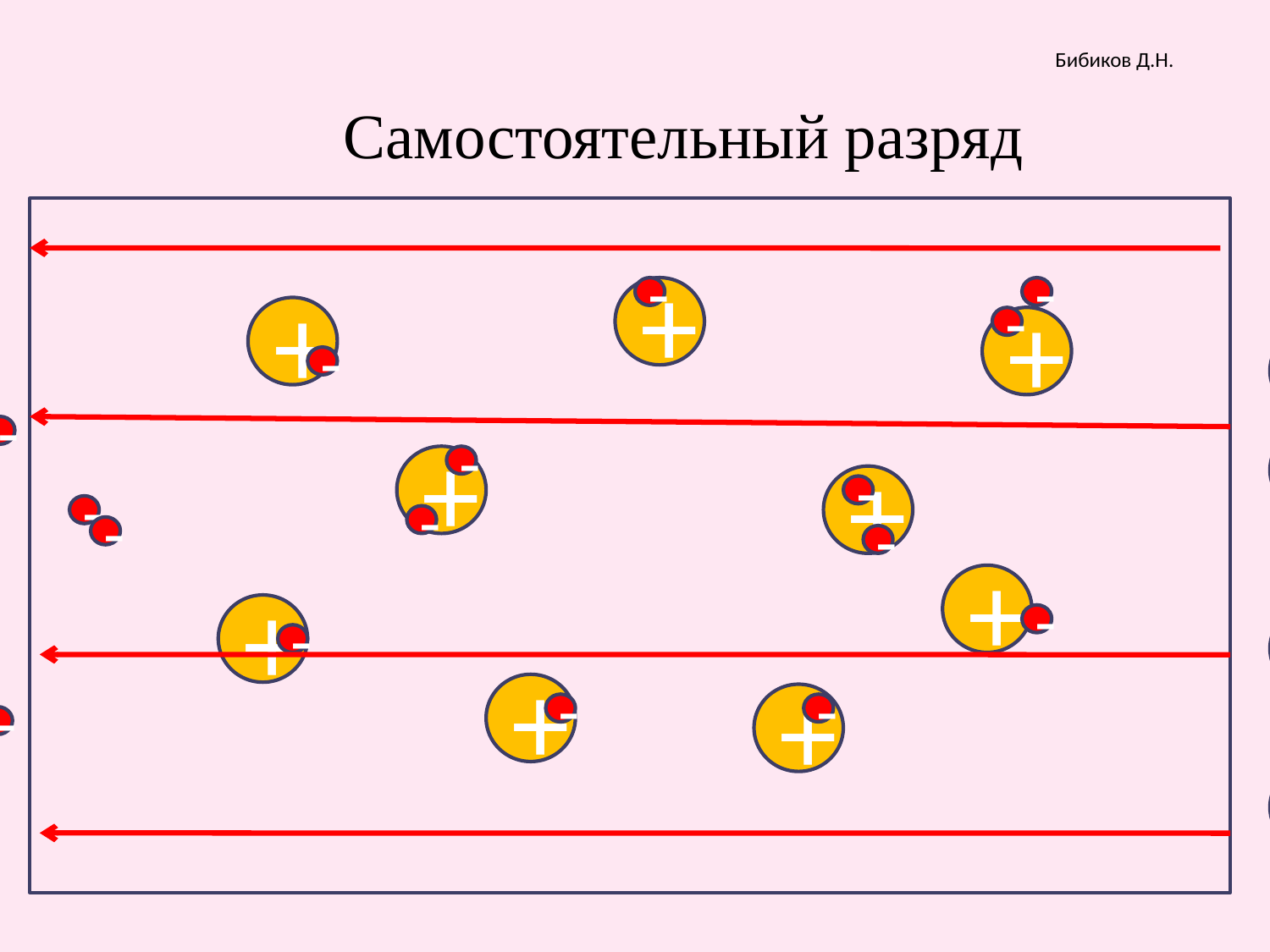

Бибиков Д.Н.
Самостоятельный разряд

+
-
-
+
+
-
+
-
-
+
+
-
+
-
-
-
-
-
+
+
-
+
-
-
+
+
-
-
-
-
+